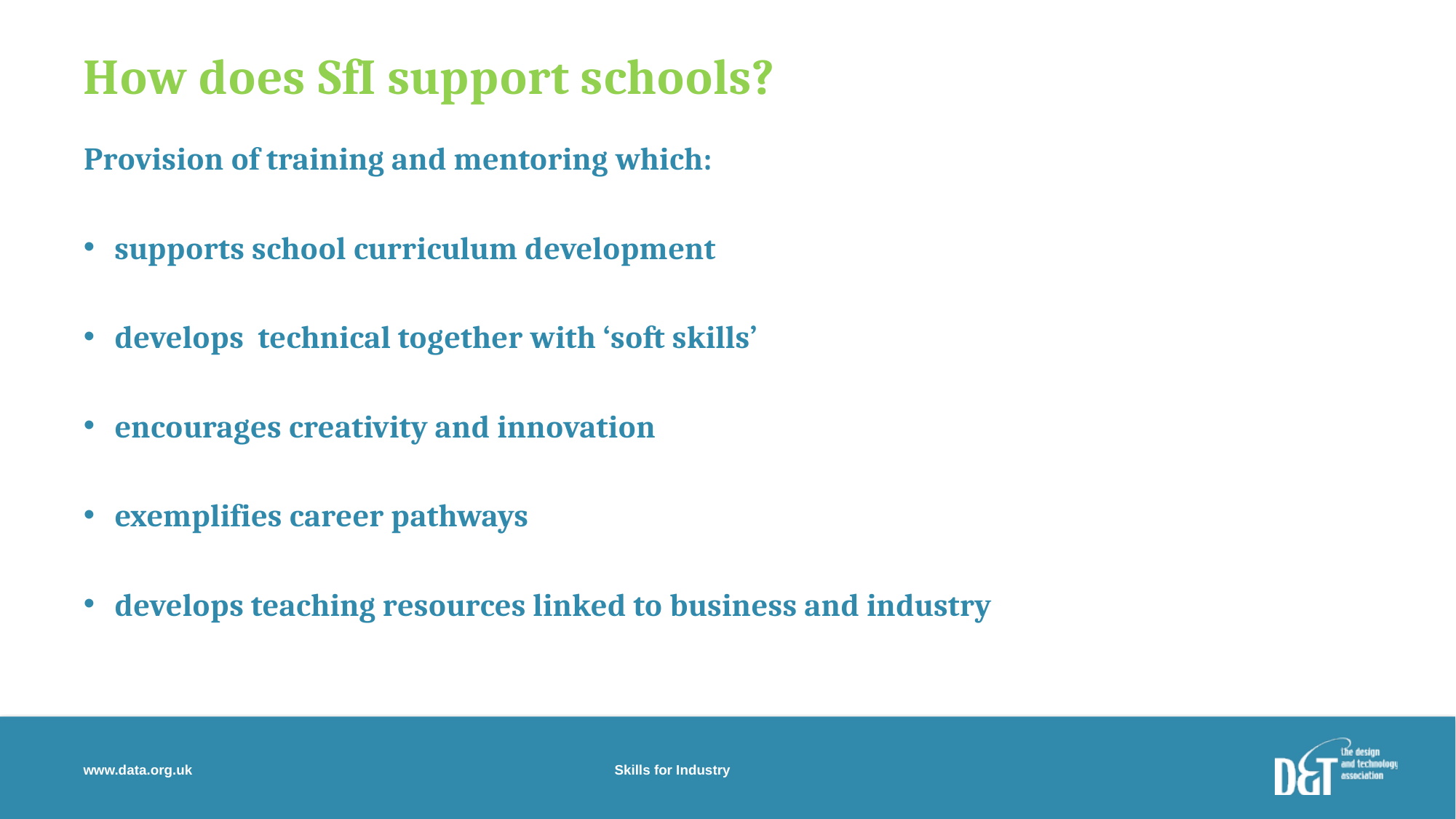

# How does SfI support schools?
Provision of training and mentoring which:

supports school curriculum development

develops  technical together with ‘soft skills’

encourages creativity and innovation

exemplifies career pathways

develops teaching resources linked to business and industry